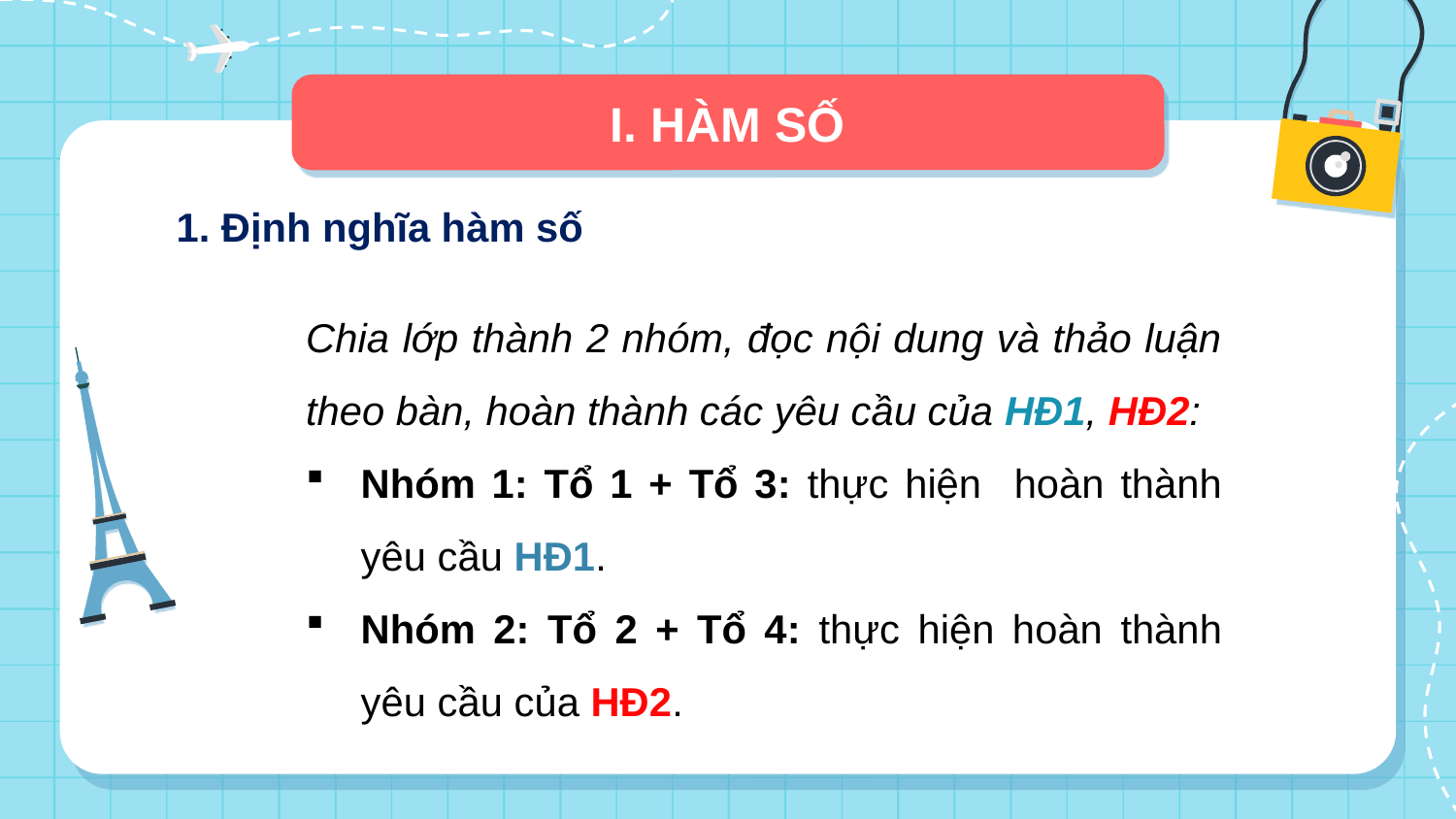

# I. HÀM SỐ
1. Định nghĩa hàm số
Chia lớp thành 2 nhóm, đọc nội dung và thảo luận theo bàn, hoàn thành các yêu cầu của HĐ1, HĐ2:
Nhóm 1: Tổ 1 + Tổ 3: thực hiện  hoàn thành yêu cầu HĐ1.
Nhóm 2: Tổ 2 + Tổ 4: thực hiện hoàn thành yêu cầu của HĐ2.